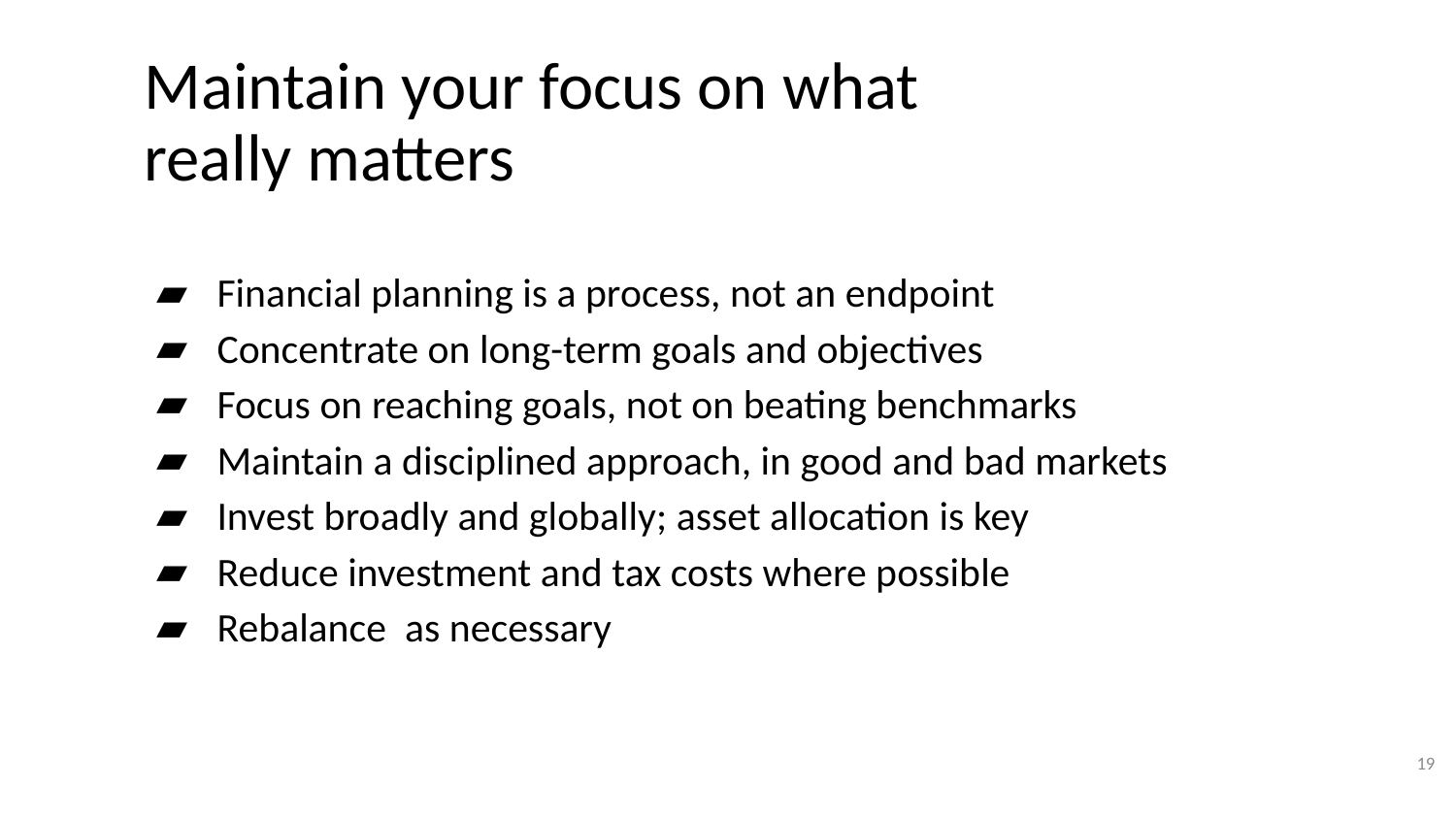

# Maintain your focus on what really matters
Financial planning is a process, not an endpoint
Concentrate on long-term goals and objectives
Focus on reaching goals, not on beating benchmarks
Maintain a disciplined approach, in good and bad markets
Invest broadly and globally; asset allocation is key
Reduce investment and tax costs where possible
Rebalance  as necessary
19